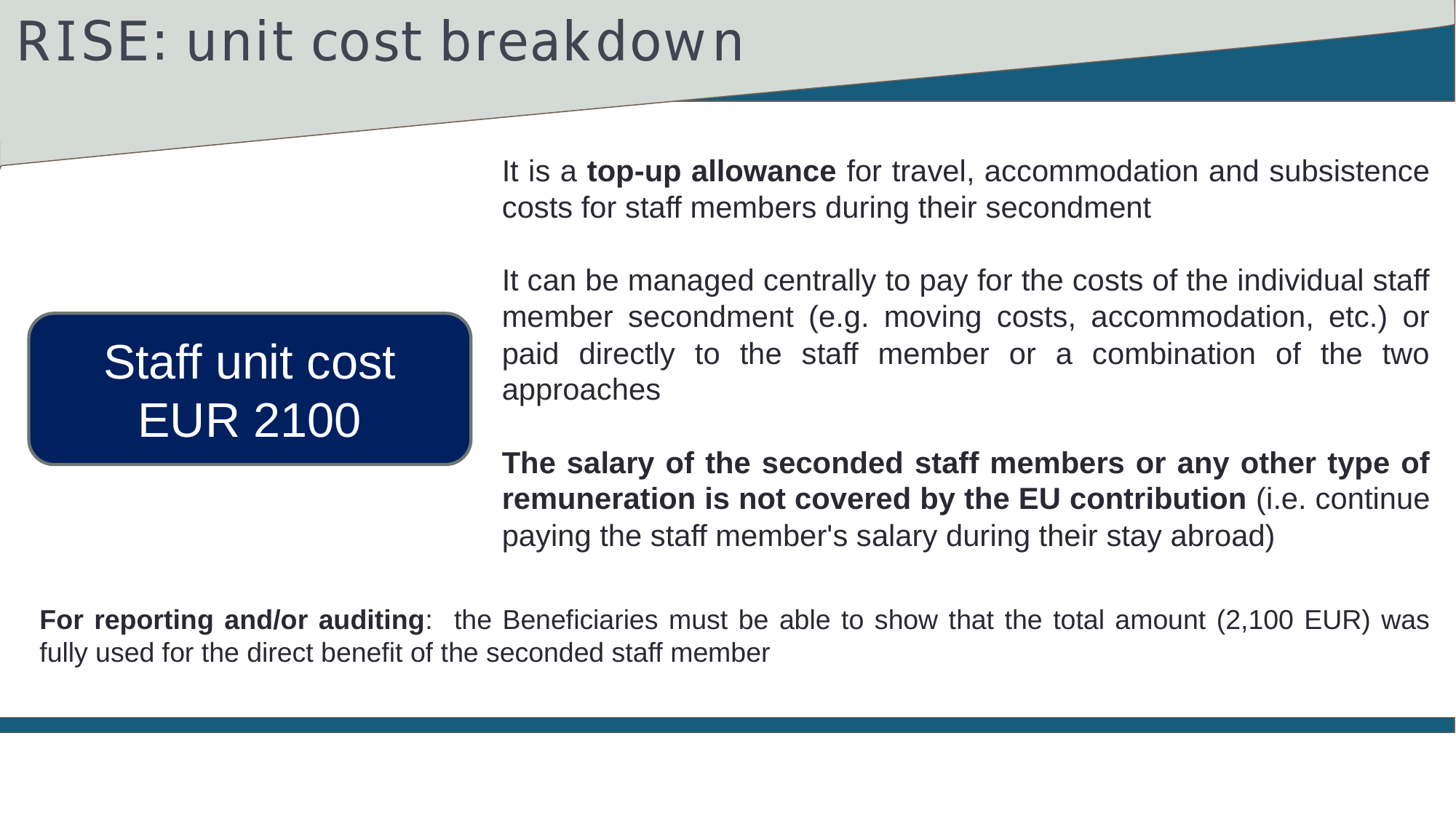

RISE: unit cost breakdown
It is a top-up allowance for travel, accommodation and subsistence costs for staff members during their secondment

It can be managed centrally to pay for the costs of the individual staff member secondment (e.g. moving costs, accommodation, etc.) or paid directly to the staff member or a combination of the two approaches

The salary of the seconded staff members or any other type of remuneration is not covered by the EU contribution (i.e. continue paying the staff member's salary during their stay abroad)
Staff unit cost
EUR 2100
For reporting and/or auditing:  the Beneficiaries must be able to show that the total amount (2,100 EUR) was fully used for the direct benefit of the seconded staff member